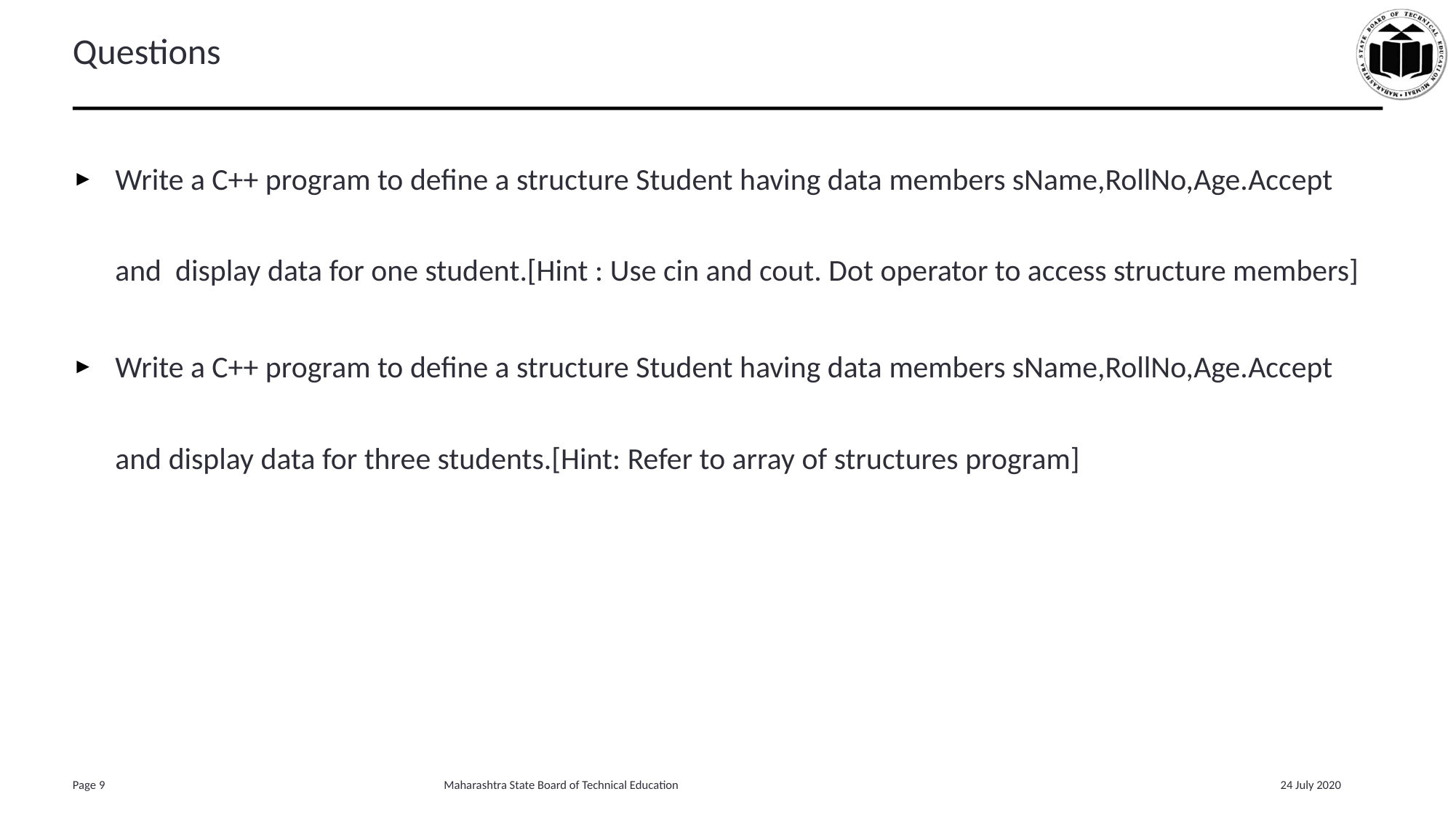

# Questions
Write a C++ program to define a structure Student having data members sName,RollNo,Age.Accept and  display data for one student.[Hint : Use cin and cout. Dot operator to access structure members]
Write a C++ program to define a structure Student having data members sName,RollNo,Age.Accept and display data for three students.[Hint: Refer to array of structures program]